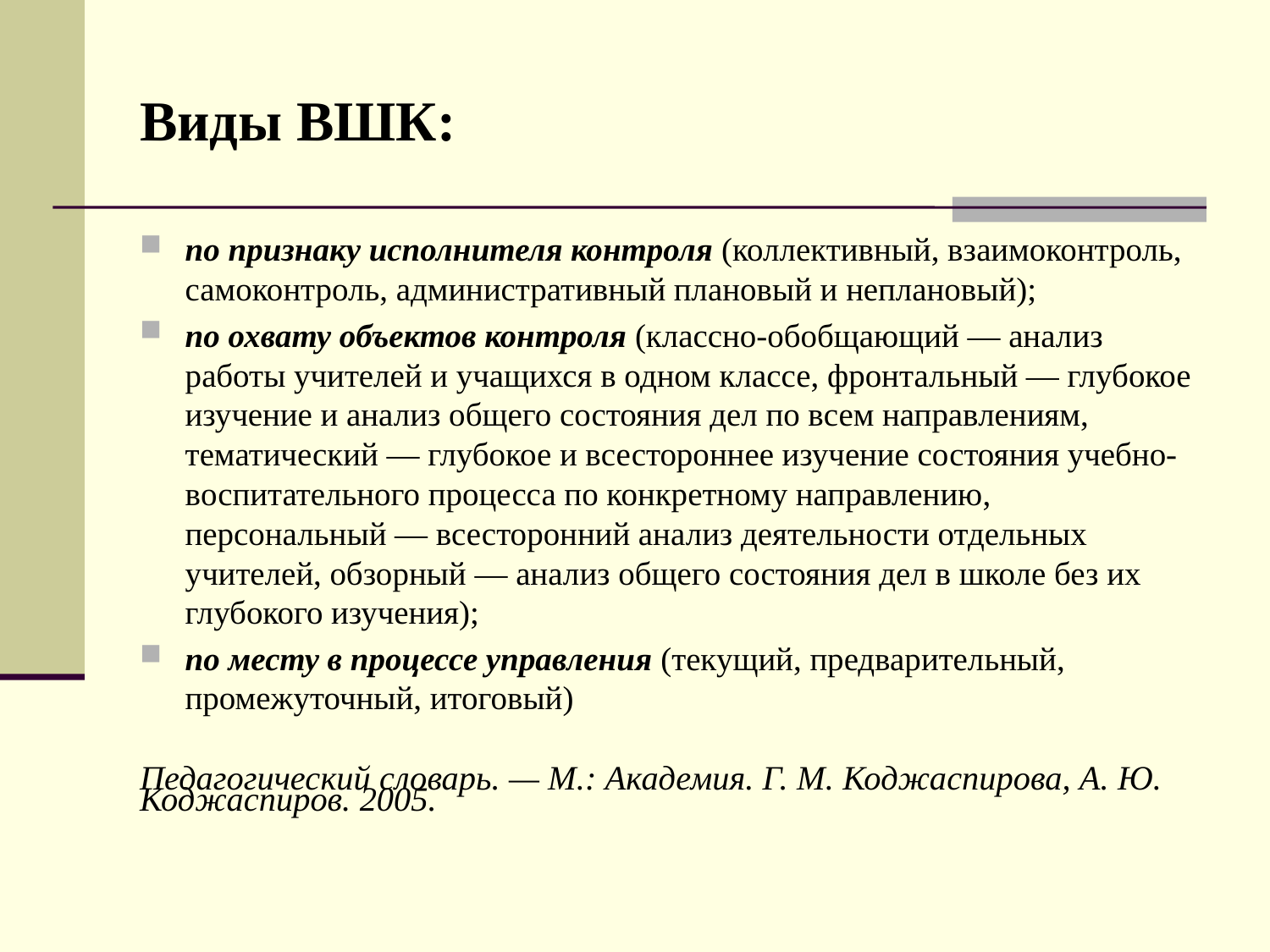

# Виды ВШК:
по признаку исполнителя контроля (коллективный, взаимоконтроль, самоконтроль, административный плановый и неплановый);
по охвату объектов контроля (классно-обобщающий — анализ работы учителей и учащихся в одном классе, фронтальный — глубокое изучение и анализ общего состояния дел по всем направлениям, тематический — глубокое и всестороннее изучение состояния учебно-воспитательного процесса по конкретному направлению, персональный — всесторонний анализ деятельности отдельных учителей, обзорный — анализ общего состояния дел в школе без их глубокого изучения);
по месту в процессе управления (текущий, предварительный, промежуточный, итоговый)

Педагогический словарь. — М.: Академия. Г. М. Коджаспирова, А. Ю. Коджаспиров. 2005.